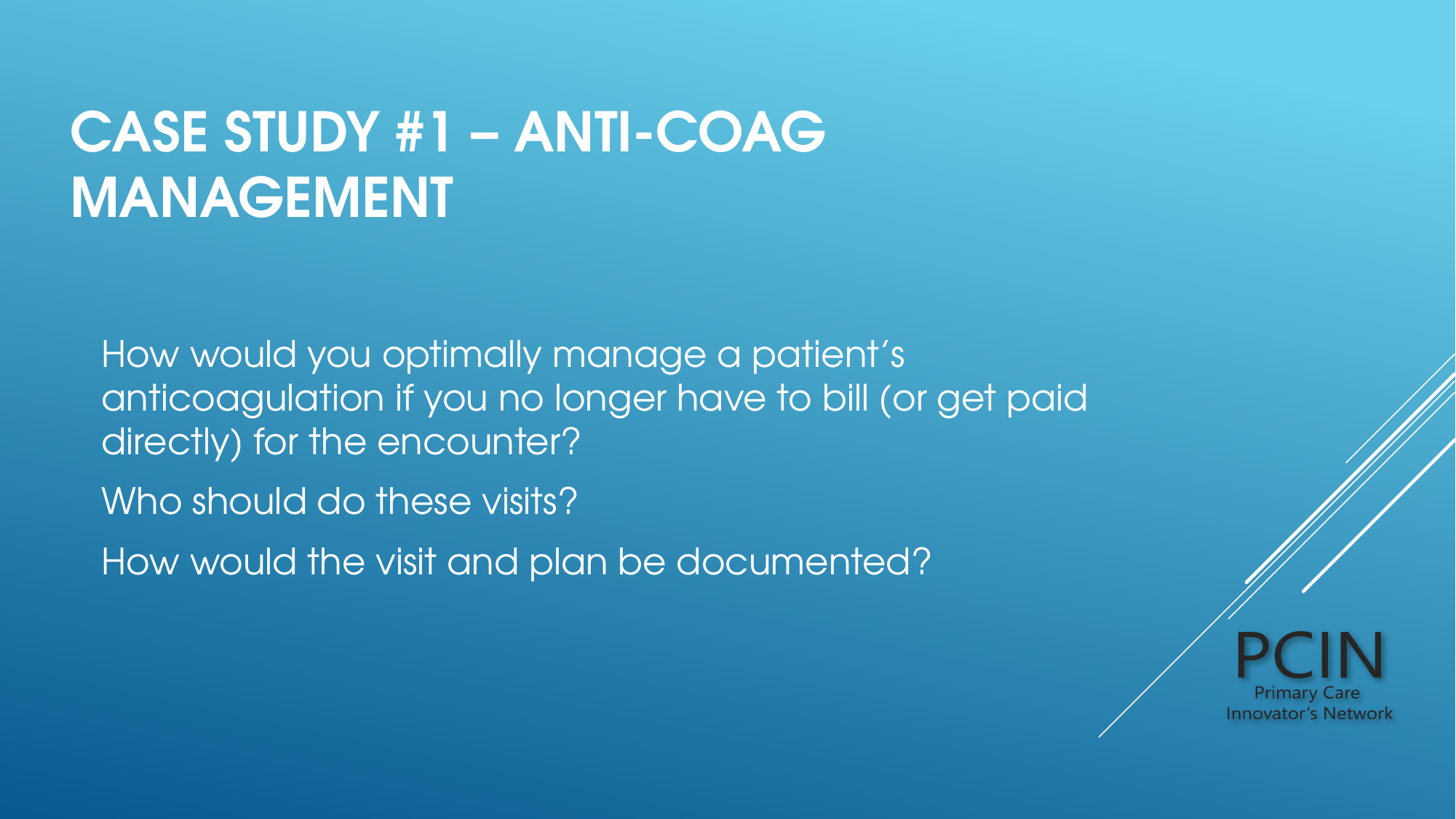

# Case Study #1 – Anti-Coag Management
How would you optimally manage a patient’s anticoagulation if you no longer have to bill (or get paid directly) for the encounter?
Who should do these visits?
How would the visit and plan be documented?